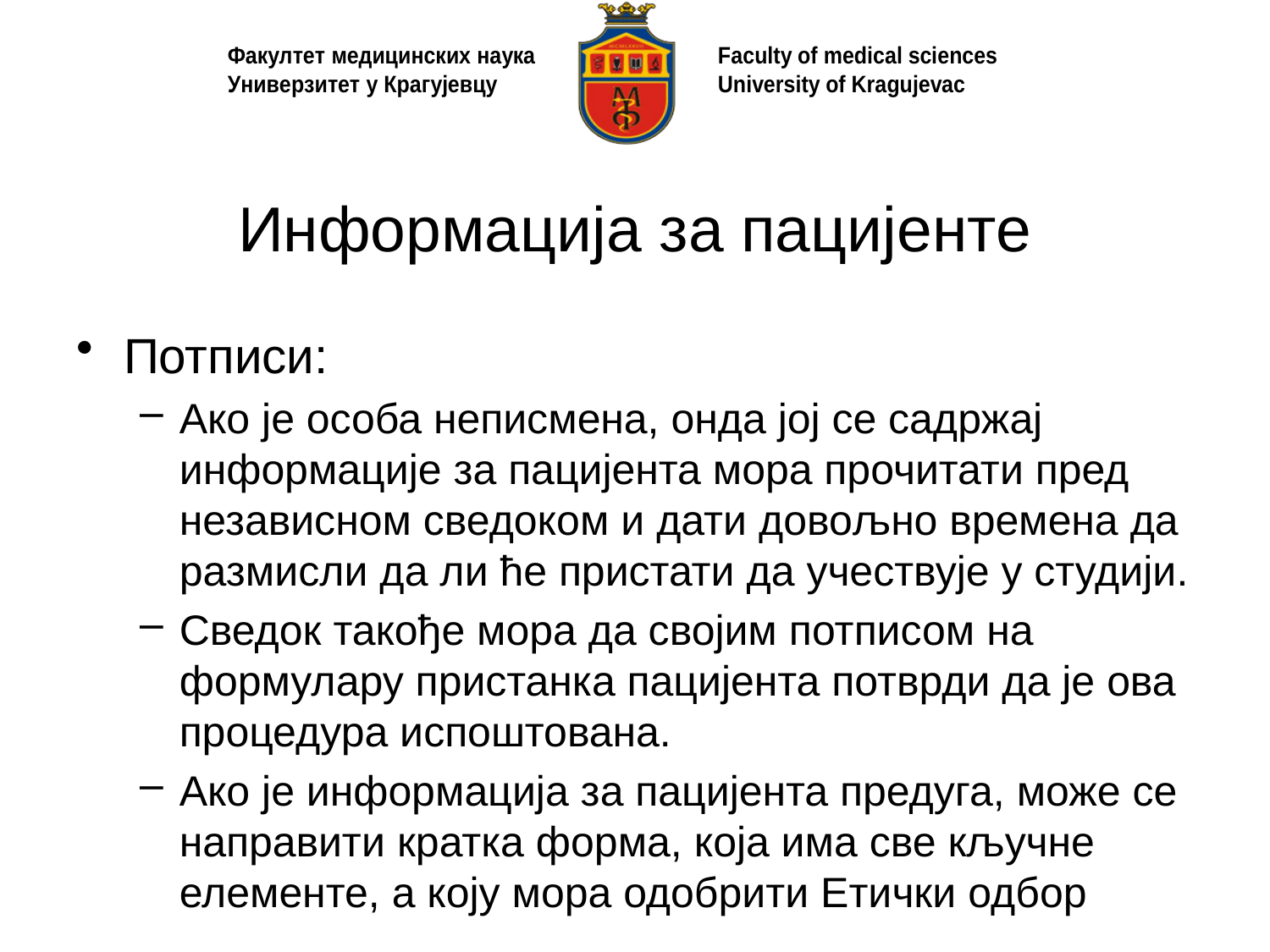

# Информација за пацијенте
Потписи:
Ако је особа неписмена, онда јој се садржај информације за пацијента мора прочитати пред независном сведоком и дати довољно времена да размисли да ли ће пристати да учествује у студији.
Сведок такође мора да својим потписом на формулару пристанка пацијента потврди да је ова процедура испоштована.
Ако је информација за пацијента предуга, може се направити кратка форма, која има све кључне елементе, а коју мора одобрити Етички одбор